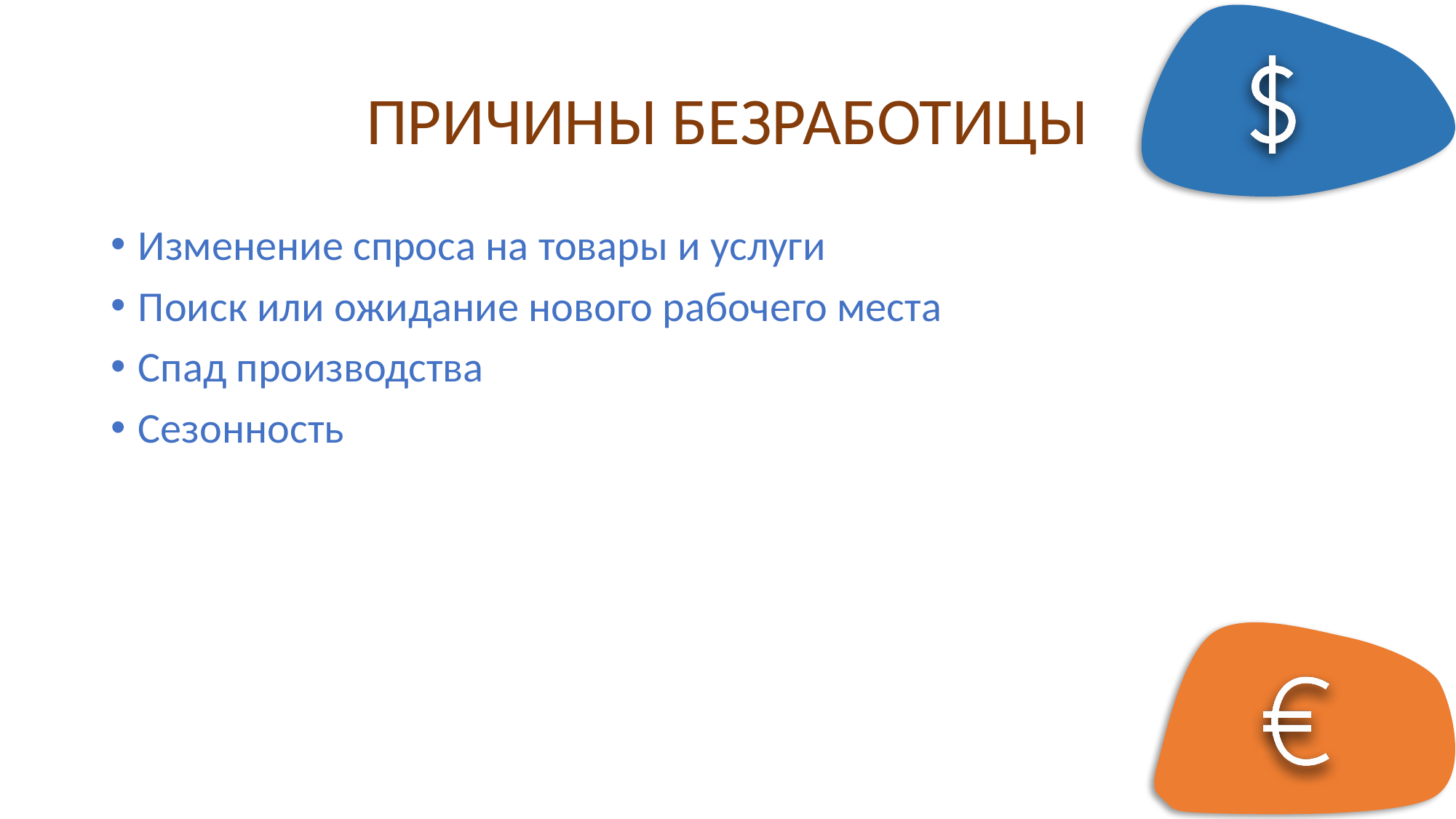

# ПРИЧИНЫ БЕЗРАБОТИЦЫ
Изменение спроса на товары и услуги
Поиск или ожидание нового рабочего места
Спад производства
Сезонность